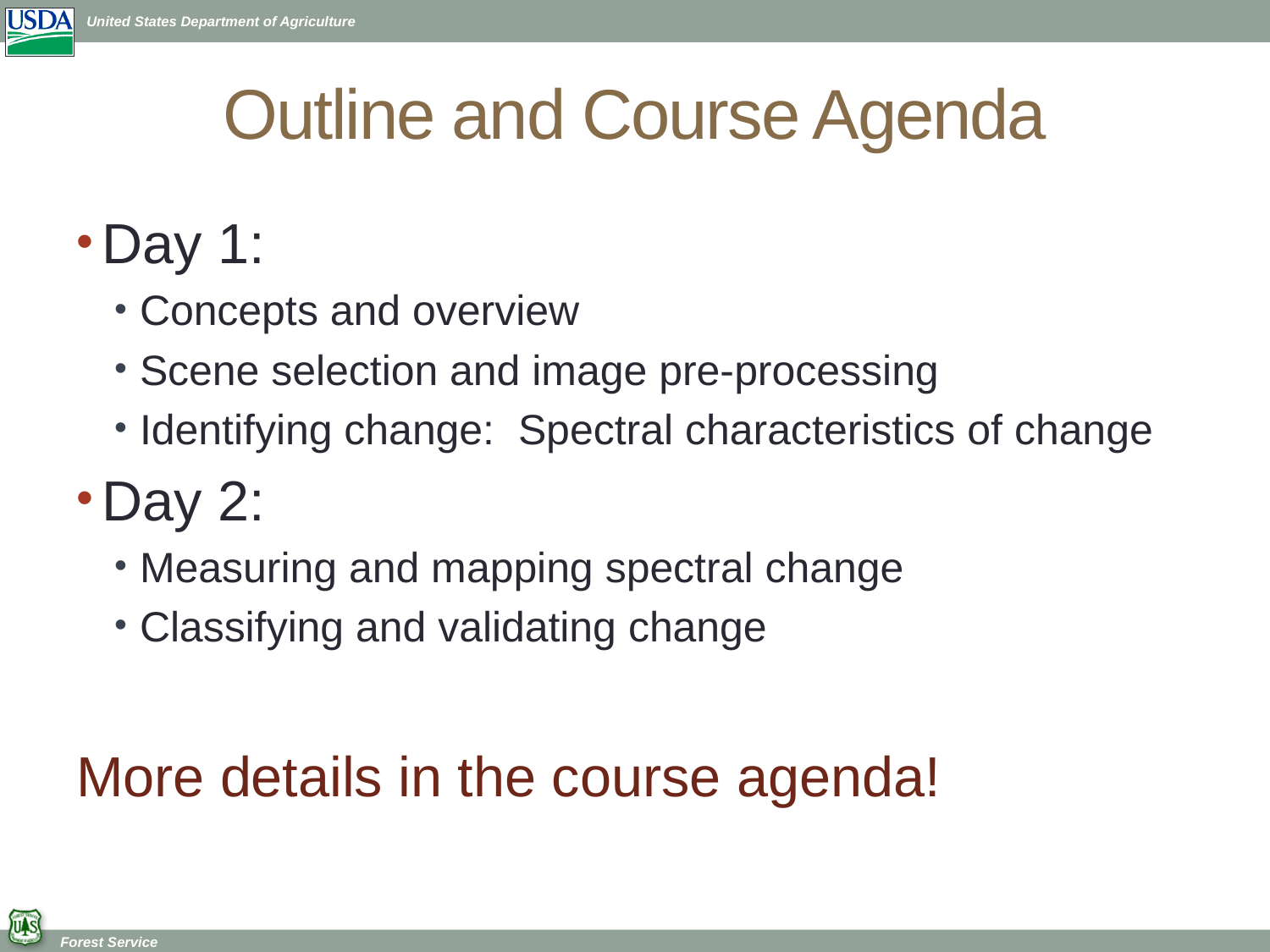

# Outline and Course Agenda
Day 1:
Concepts and overview
Scene selection and image pre-processing
Identifying change:  Spectral characteristics of change
Day 2:
Measuring and mapping spectral change
Classifying and validating change

More details in the course agenda!